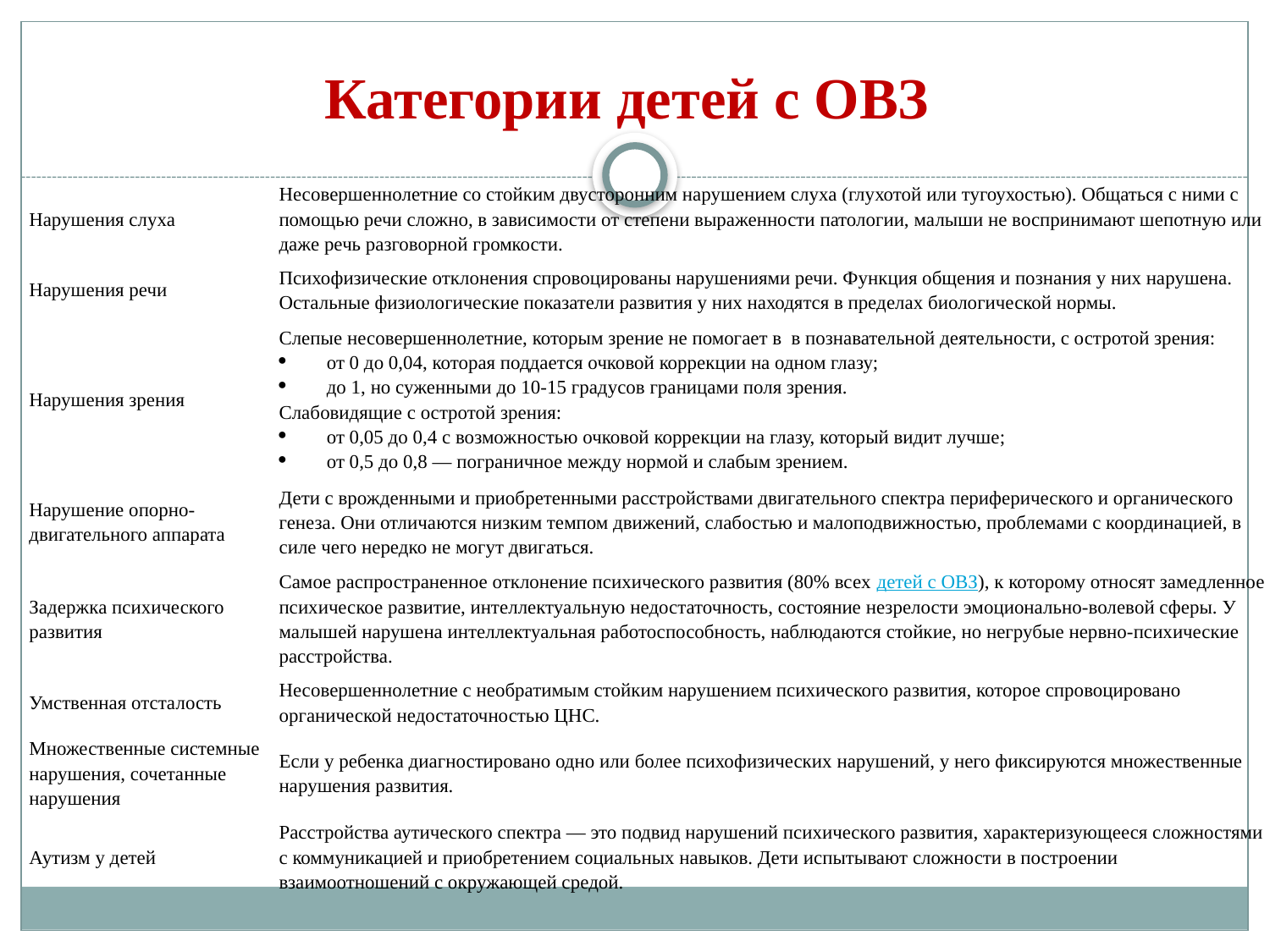

# Категории детей с ОВЗ
| Нарушения слуха | Несовершеннолетние со стойким двусторонним нарушением слуха (глухотой или тугоухостью). Общаться с ними с помощью речи сложно, в зависимости от степени выраженности патологии, малыши не воспринимают шепотную или даже речь разговорной громкости. |
| --- | --- |
| Нарушения речи | Психофизические отклонения спровоцированы нарушениями речи. Функция общения и познания у них нарушена. Остальные физиологические показатели развития у них находятся в пределах биологической нормы. |
| Нарушения зрения | Слепые несовершеннолетние, которым зрение не помогает в  в познавательной деятельности, с остротой зрения: от 0 до 0,04, которая поддается очковой коррекции на одном глазу; до 1, но суженными до 10-15 градусов границами поля зрения. Слабовидящие с остротой зрения: от 0,05 до 0,4 с возможностью очковой коррекции на глазу, который видит лучше; от 0,5 до 0,8 — пограничное между нормой и слабым зрением. |
| Нарушение опорно-двигательного аппарата | Дети с врожденными и приобретенными расстройствами двигательного спектра периферического и органического генеза. Они отличаются низким темпом движений, слабостью и малоподвижностью, проблемами с координацией, в силе чего нередко не могут двигаться. |
| Задержка психического развития | Самое распространенное отклонение психического развития (80% всех детей с ОВЗ), к которому относят замедленное психическое развитие, интеллектуальную недостаточность, состояние незрелости эмоционально-волевой сферы. У малышей нарушена интеллектуальная работоспособность, наблюдаются стойкие, но негрубые нервно-психические расстройства. |
| Умственная отсталость | Несовершеннолетние с необратимым стойким нарушением психического развития, которое спровоцировано органической недостаточностью ЦНС. |
| Множественные системные нарушения, сочетанные нарушения | Если у ребенка диагностировано одно или более психофизических нарушений, у него фиксируются множественные нарушения развития. |
| Аутизм у детей | Расстройства аутического спектра — это подвид нарушений психического развития, характеризующееся сложностями с коммуникацией и приобретением социальных навыков. Дети испытывают сложности в построении взаимоотношений с окружающей средой. |